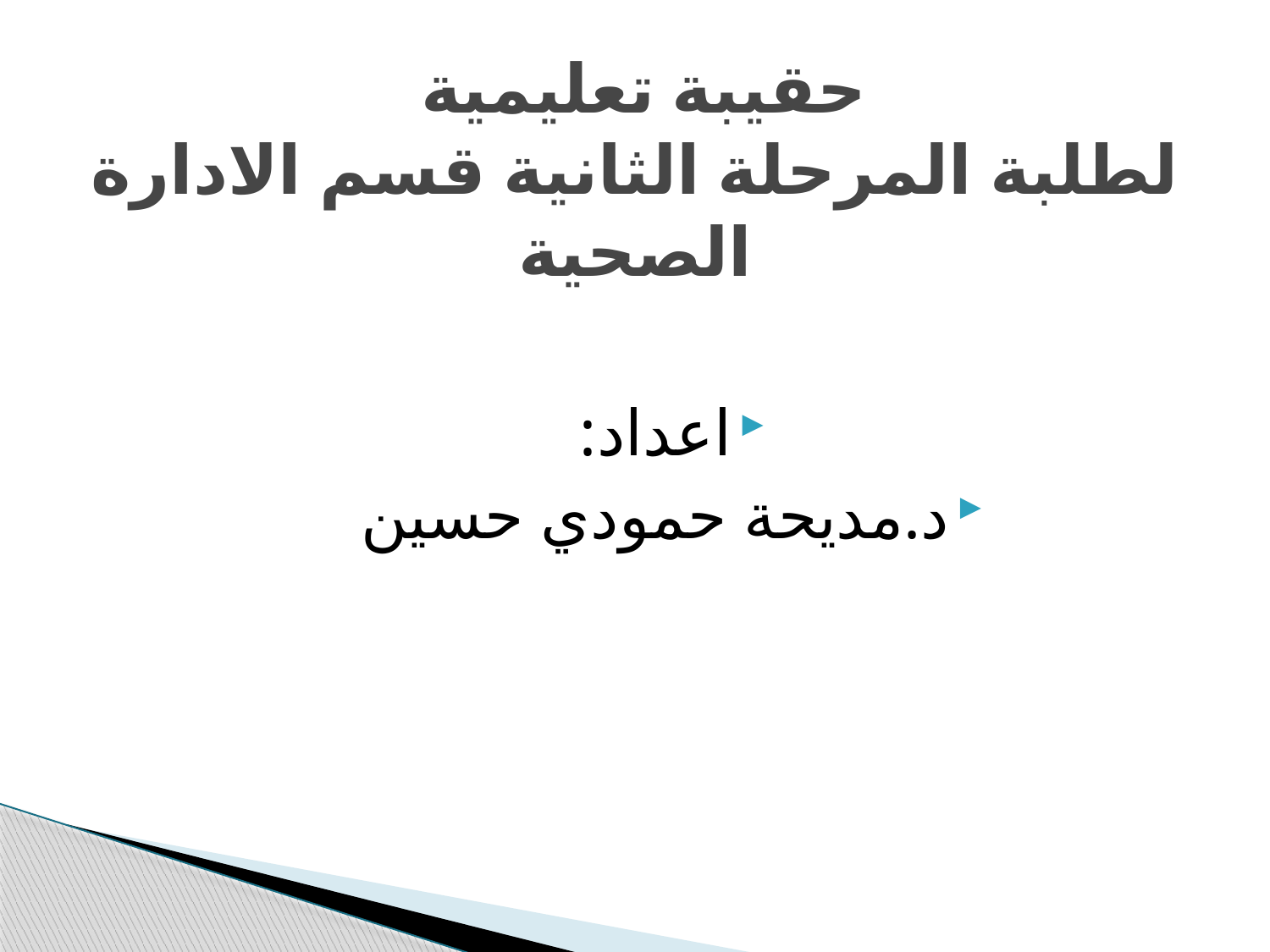

# حقيبة تعليمية لطلبة المرحلة الثانية قسم الادارة الصحية
اعداد:
د.مديحة حمودي حسين